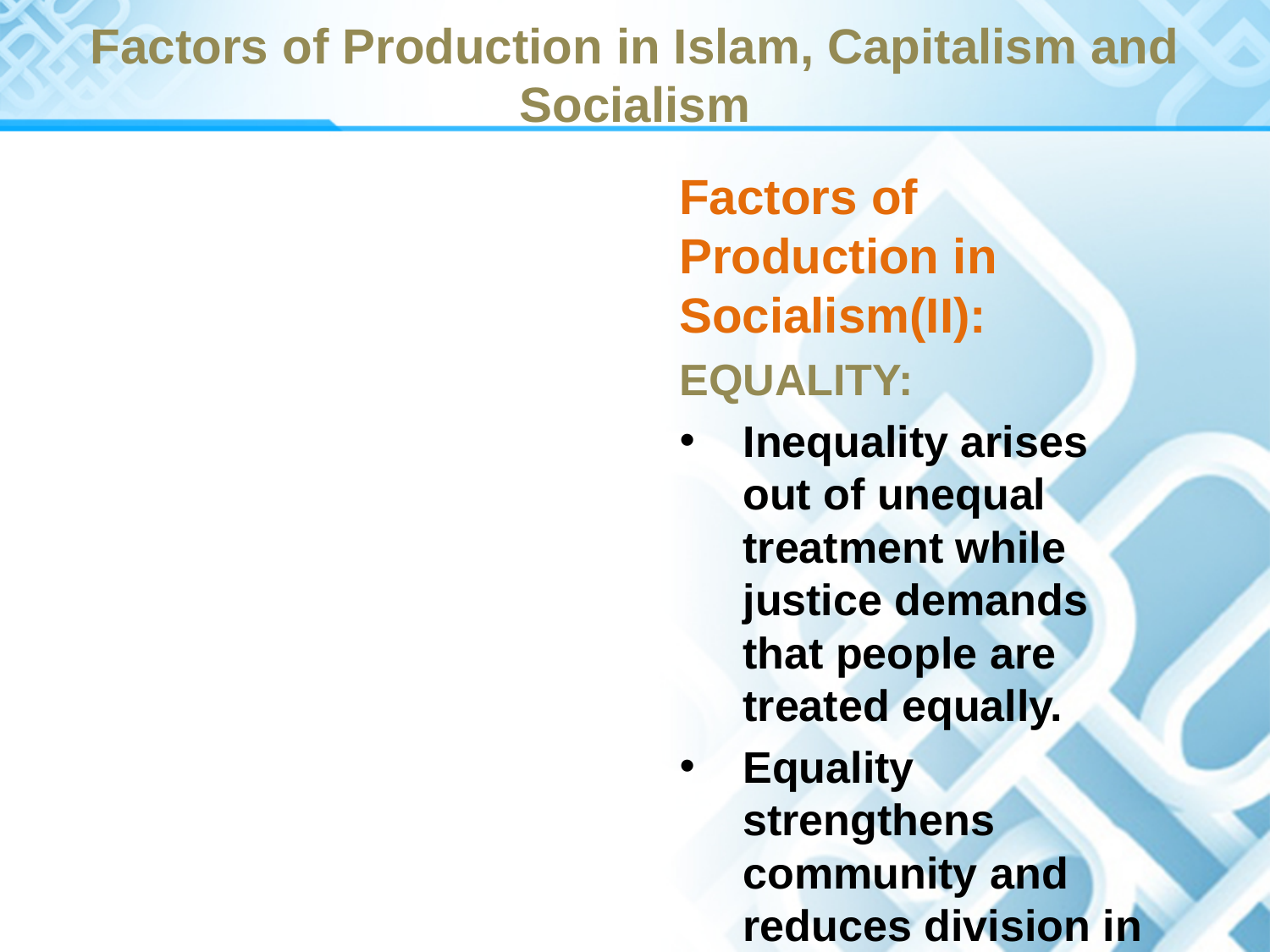

Factors of Production in Islam, Capitalism and Socialism
Factors of Production in Socialism(II):
EQUALITY:
Inequality arises out of unequal treatment while justice demands that people are treated equally.
Equality strengthens community and reduces division in the community.